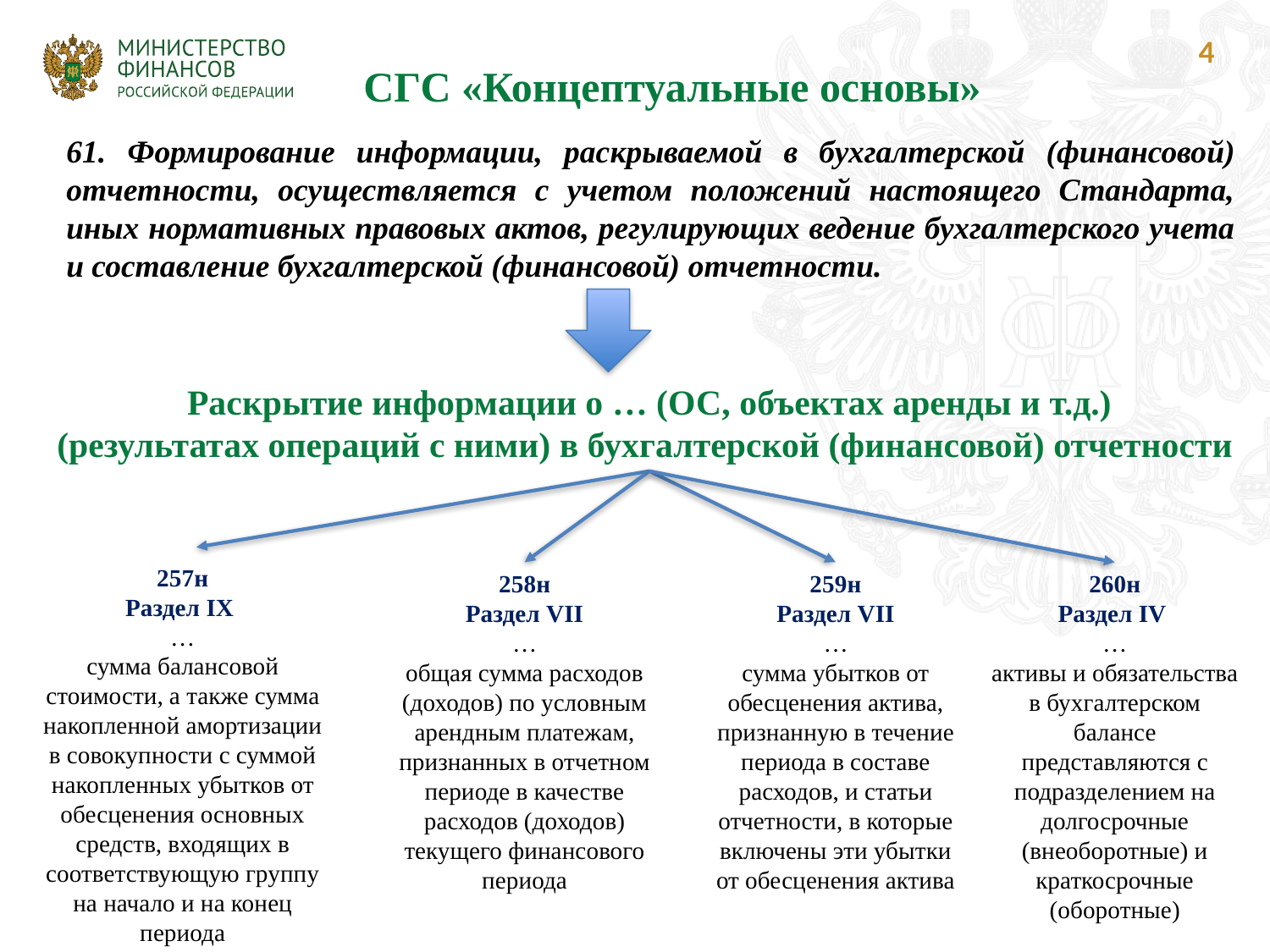

4
СГС «Концептуальные основы»
61. Формирование информации, раскрываемой в бухгалтерской (финансовой) отчетности, осуществляется с учетом положений настоящего Стандарта, иных нормативных правовых актов, регулирующих ведение бухгалтерского учета и составление бухгалтерской (финансовой) отчетности.

Раскрытие информации о … (ОС, объектах аренды и т.д.)
(результатах операций с ними) в бухгалтерской (финансовой) отчетности

257н
Раздел IX
…
сумма балансовой стоимости, а также сумма накопленной амортизации в совокупности с суммой накопленных убытков от обесценения основных средств, входящих в соответствующую группу на начало и на конец периода
258н
Раздел VII
…
общая сумма расходов (доходов) по условным арендным платежам, признанных в отчетном периоде в качестве расходов (доходов) текущего финансового периода
259н
Раздел VII
…
сумма убытков от обесценения актива, признанную в течение периода в составе расходов, и статьи отчетности, в которые включены эти убытки от обесценения актива
260н
Раздел IV
…
активы и обязательства в бухгалтерском балансе представляются с подразделением на долгосрочные (внеоборотные) и краткосрочные (оборотные)